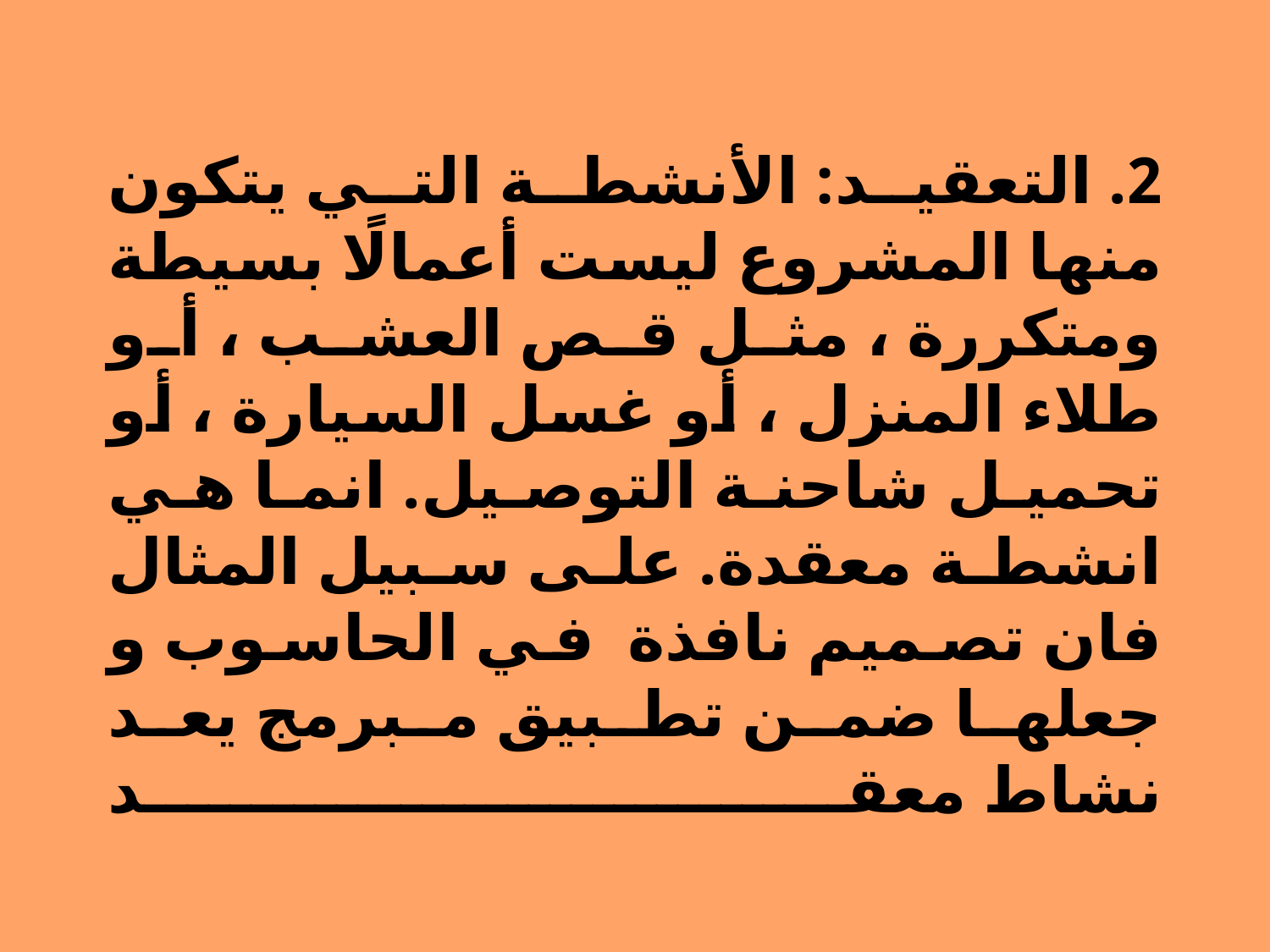

# 2. التعقيد: الأنشطة التي يتكون منها المشروع ليست أعمالًا بسيطة ومتكررة ، مثل قص العشب ، أو طلاء المنزل ، أو غسل السيارة ، أو تحميل شاحنة التوصيل. انما هي انشطة معقدة. على سبيل المثال فان تصميم نافذة  في الحاسوب و جعلها ضمن تطبيق مبرمج يعد نشاط معقد